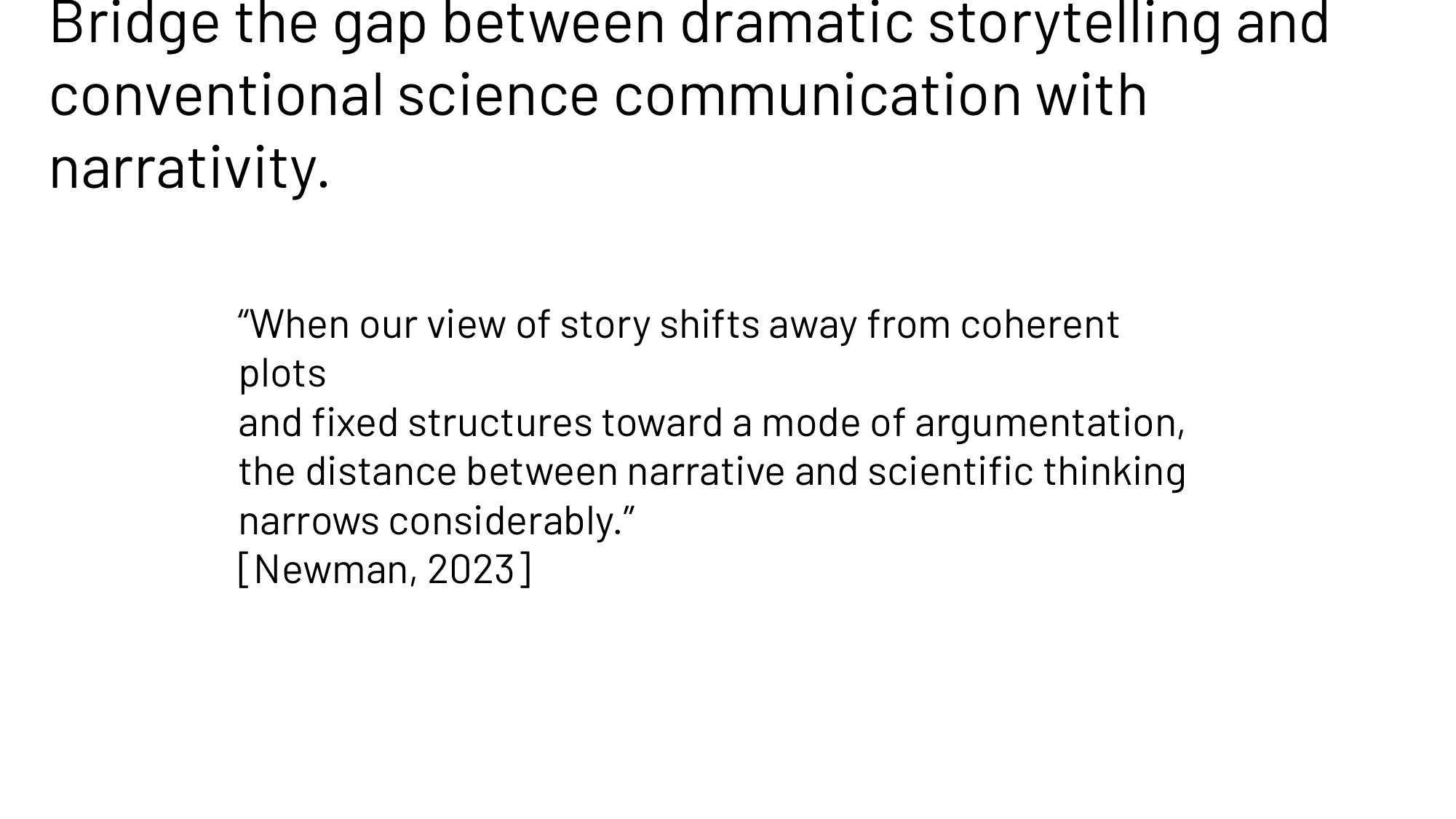

Bridge the gap between dramatic storytelling and conventional science communication with narrativity.
“When our view of story shifts away from coherent plots
and fixed structures toward a mode of argumentation,
the distance between narrative and scientific thinking narrows considerably.”
[Newman, 2023]